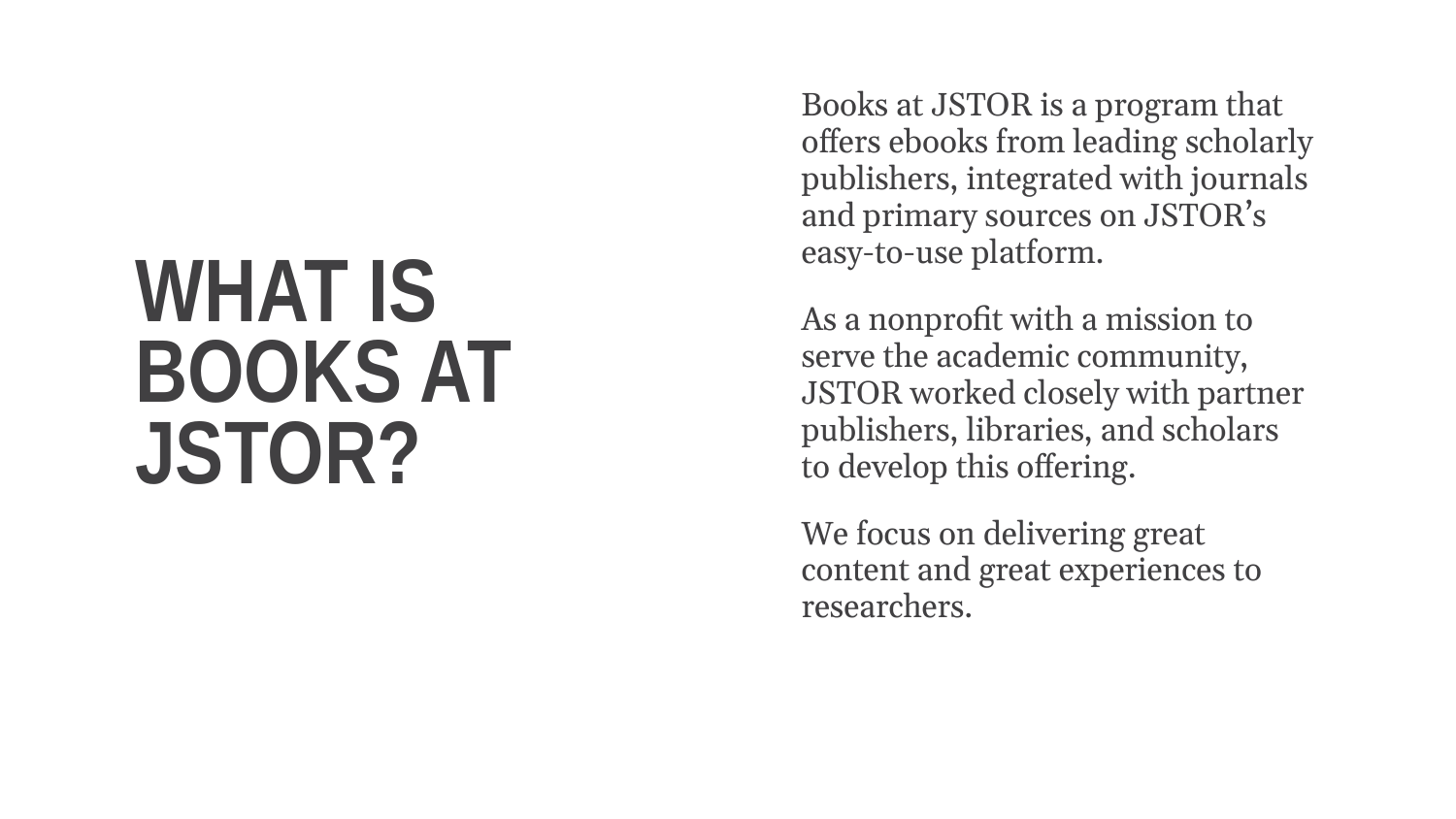

Books at JSTOR is a program that offers ebooks from leading scholarly publishers, integrated with journals and primary sources on JSTOR’s easy-to-use platform.
As a nonprofit with a mission to serve the academic community, JSTOR worked closely with partner publishers, libraries, and scholars to develop this offering.
We focus on delivering great content and great experiences to researchers.
What is Books at jstor?